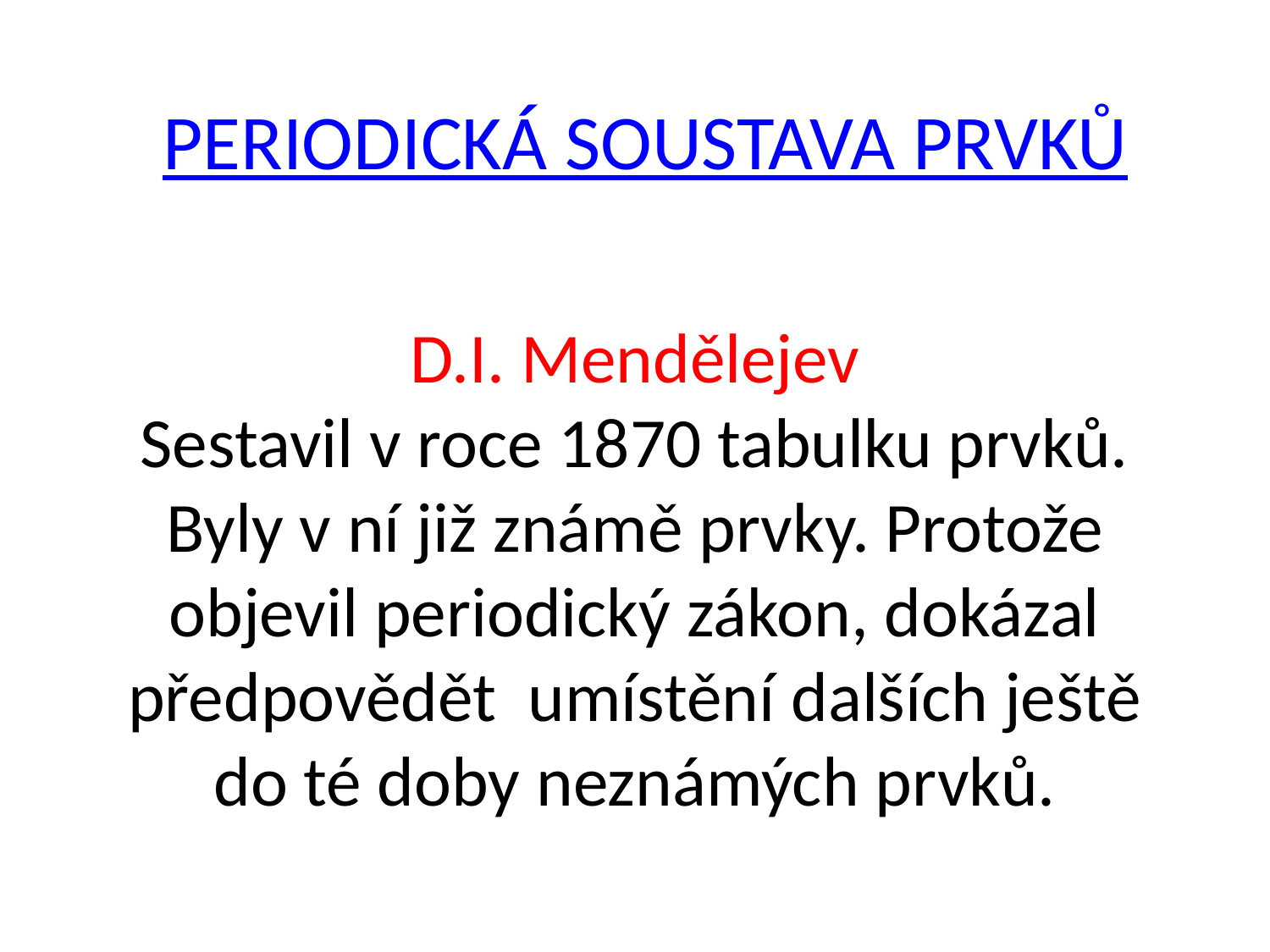

PERIODICKÁ SOUSTAVA PRVKŮ
D.I. Mendělejev
Sestavil v roce 1870 tabulku prvků. Byly v ní již známě prvky. Protože objevil periodický zákon, dokázal předpovědět  umístění dalších ještě do té doby neznámých prvků.